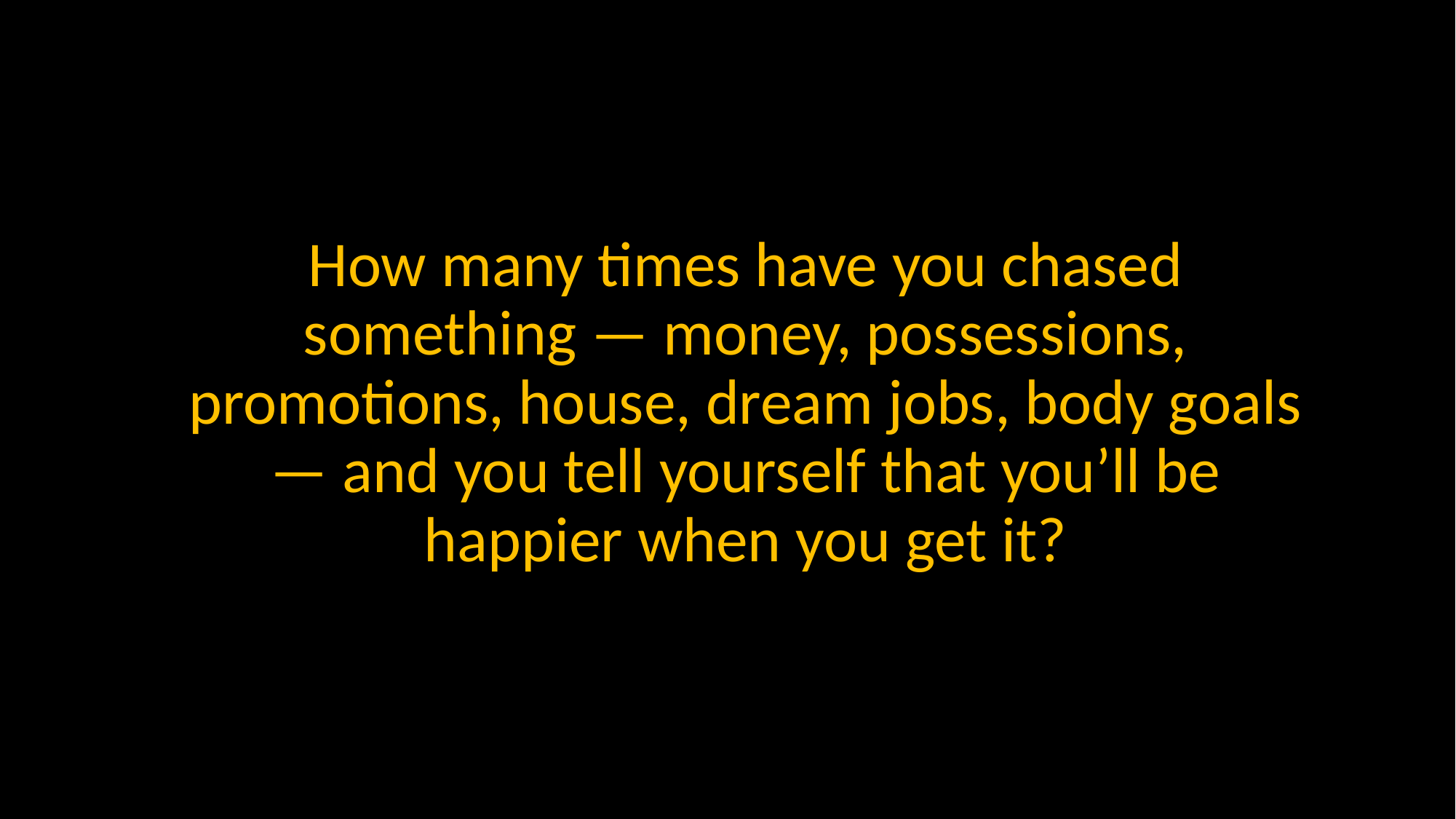

How many times have you chased something — money, possessions, promotions, house, dream jobs, body goals — and you tell yourself that you’ll be happier when you get it?